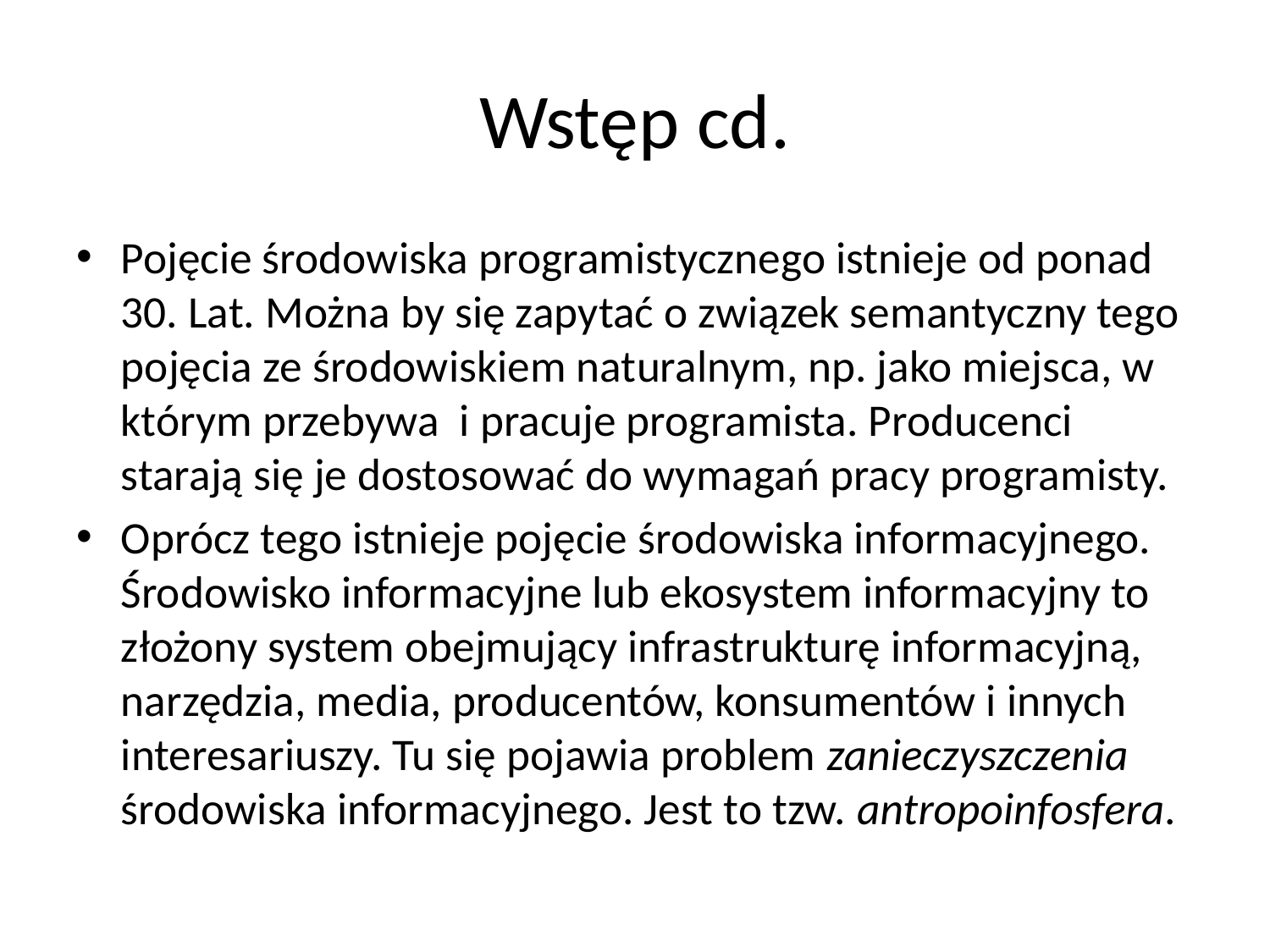

# Wstęp cd.
Pojęcie środowiska programistycznego istnieje od ponad 30. Lat. Można by się zapytać o związek semantyczny tego pojęcia ze środowiskiem naturalnym, np. jako miejsca, w którym przebywa  i pracuje programista. Producenci starają się je dostosować do wymagań pracy programisty.
Oprócz tego istnieje pojęcie środowiska informacyjnego. Środowisko informacyjne lub ekosystem informacyjny to złożony system obejmujący infrastrukturę informacyjną, narzędzia, media, producentów, konsumentów i innych interesariuszy. Tu się pojawia problem zanieczyszczenia środowiska informacyjnego. Jest to tzw. antropoinfosfera.